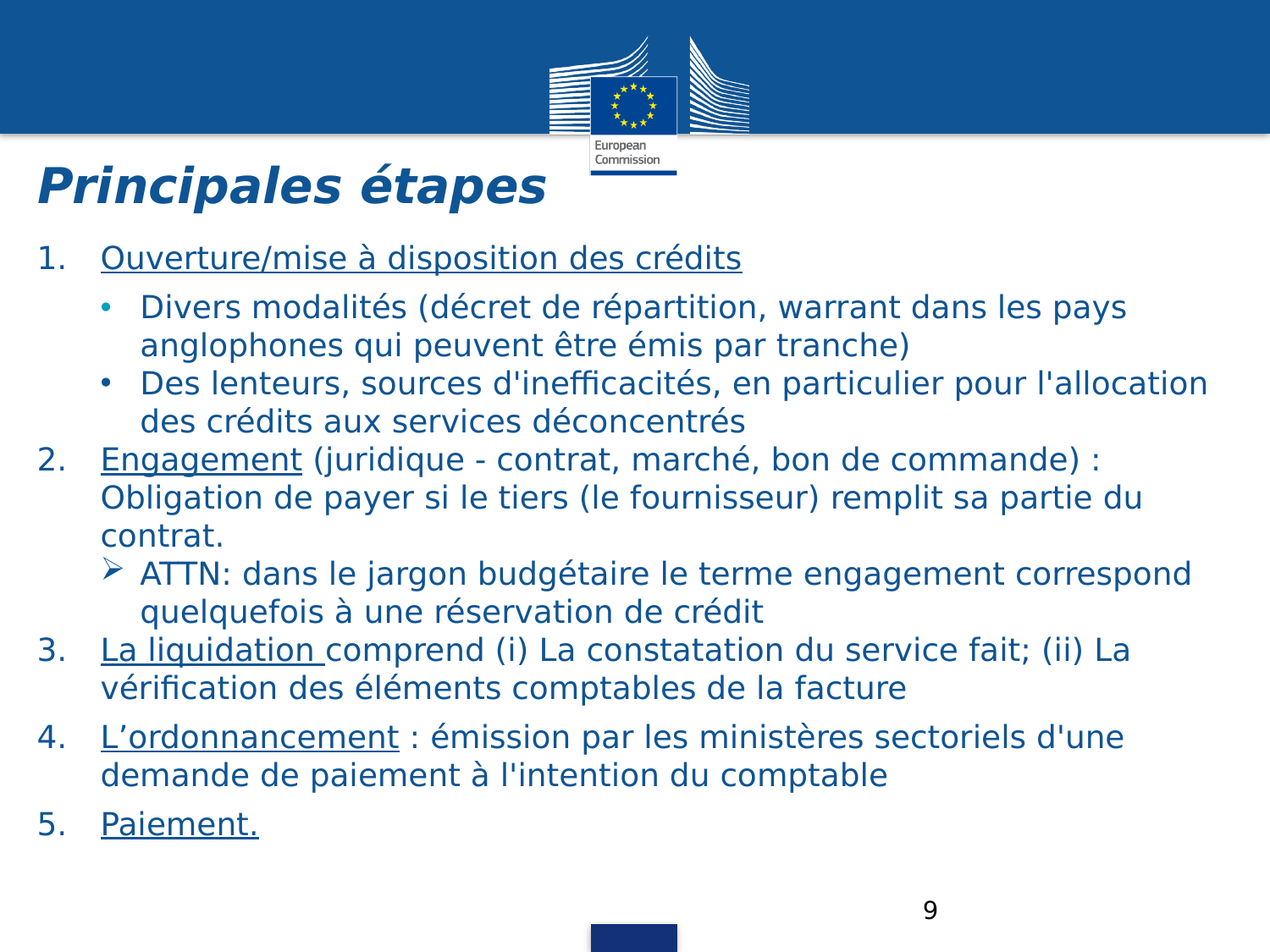

# Principales étapes
Ouverture/mise à disposition des crédits
Divers modalités (décret de répartition, warrant dans les pays anglophones qui peuvent être émis par tranche)
Des lenteurs, sources d'inefficacités, en particulier pour l'allocation des crédits aux services déconcentrés
Engagement (juridique - contrat, marché, bon de commande) : Obligation de payer si le tiers (le fournisseur) remplit sa partie du contrat.
ATTN: dans le jargon budgétaire le terme engagement correspond quelquefois à une réservation de crédit
La liquidation comprend (i) La constatation du service fait; (ii) La vérification des éléments comptables de la facture
L’ordonnancement : émission par les ministères sectoriels d'une demande de paiement à l'intention du comptable
Paiement.

9